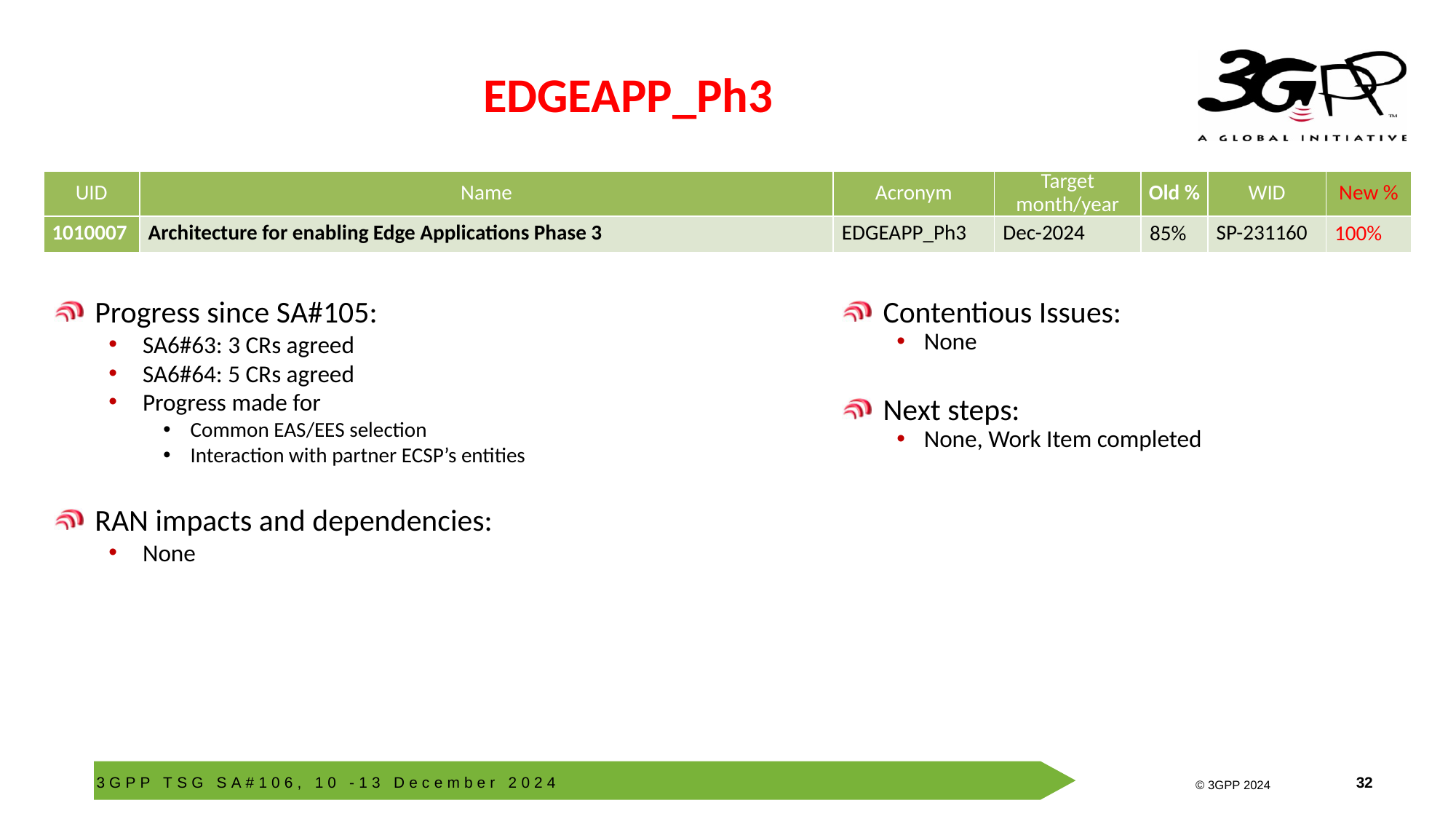

# EDGEAPP_Ph3
| UID | Name | Acronym | Target month/year | Old % | WID | New % |
| --- | --- | --- | --- | --- | --- | --- |
| 1010007 | Architecture for enabling Edge Applications Phase 3 | EDGEAPP\_Ph3 | Dec-2024 | 85% | SP-231160 | 100% |
Progress since SA#105:
SA6#63: 3 CRs agreed
SA6#64: 5 CRs agreed
Progress made for
Common EAS/EES selection
Interaction with partner ECSP’s entities

RAN impacts and dependencies:
None
Contentious Issues:
None

Next steps:
None, Work Item completed